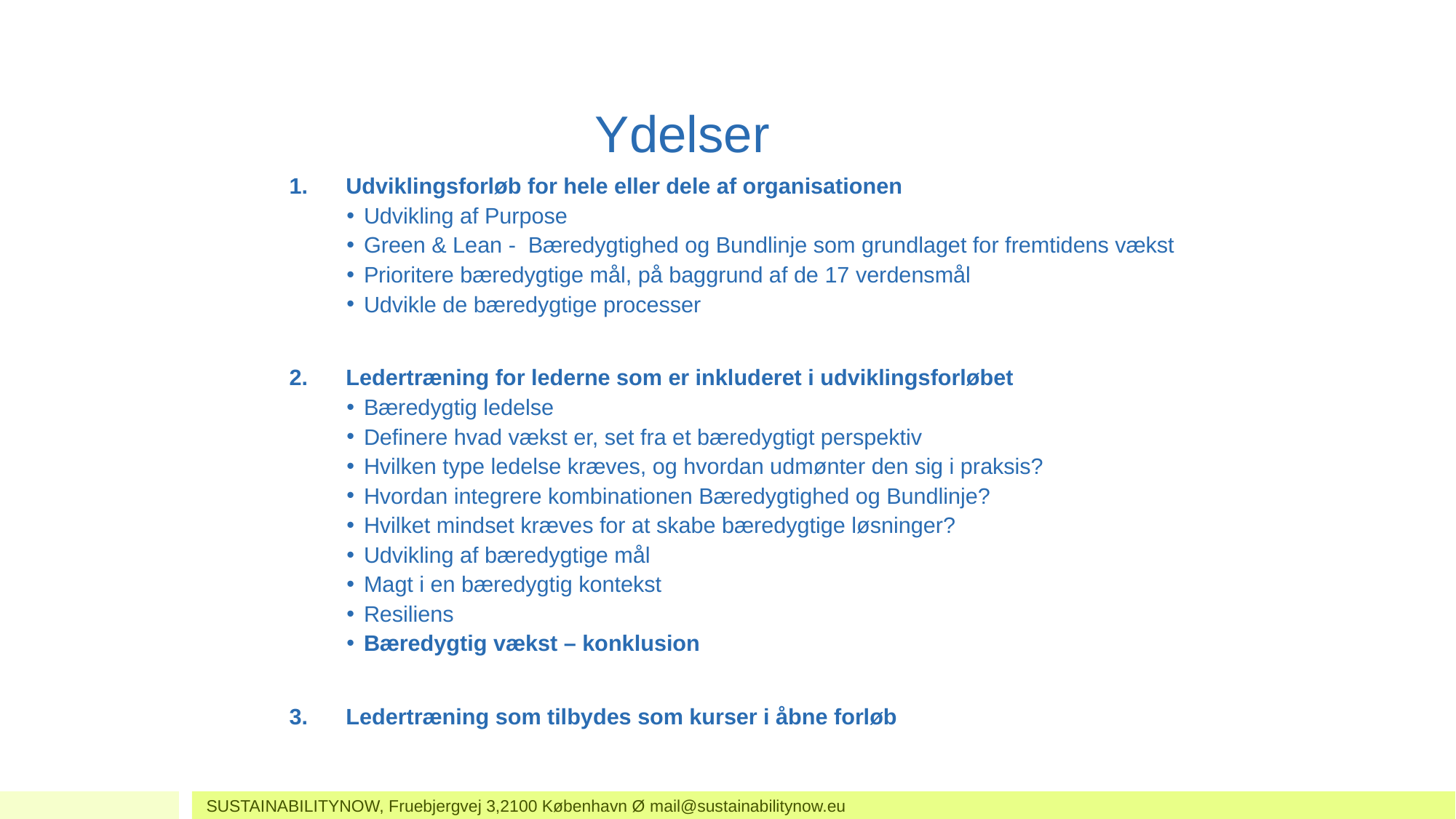

Ydelser
Udviklingsforløb for hele eller dele af organisationen
Udvikling af Purpose
Green & Lean -  Bæredygtighed og Bundlinje som grundlaget for fremtidens vækst
Prioritere bæredygtige mål, på baggrund af de 17 verdensmål
Udvikle de bæredygtige processer

Ledertræning for lederne som er inkluderet i udviklingsforløbet
Bæredygtig ledelse
Definere hvad vækst er, set fra et bæredygtigt perspektiv
Hvilken type ledelse kræves, og hvordan udmønter den sig i praksis?
Hvordan integrere kombinationen Bæredygtighed og Bundlinje?
Hvilket mindset kræves for at skabe bæredygtige løsninger?
Udvikling af bæredygtige mål
Magt i en bæredygtig kontekst
Resiliens
Bæredygtig vækst – konklusion

Ledertræning som tilbydes som kurser i åbne forløb

SUSTAINABILITYNOW, Fruebjergvej 3,2100 København Ø mail@sustainabilitynow.eu